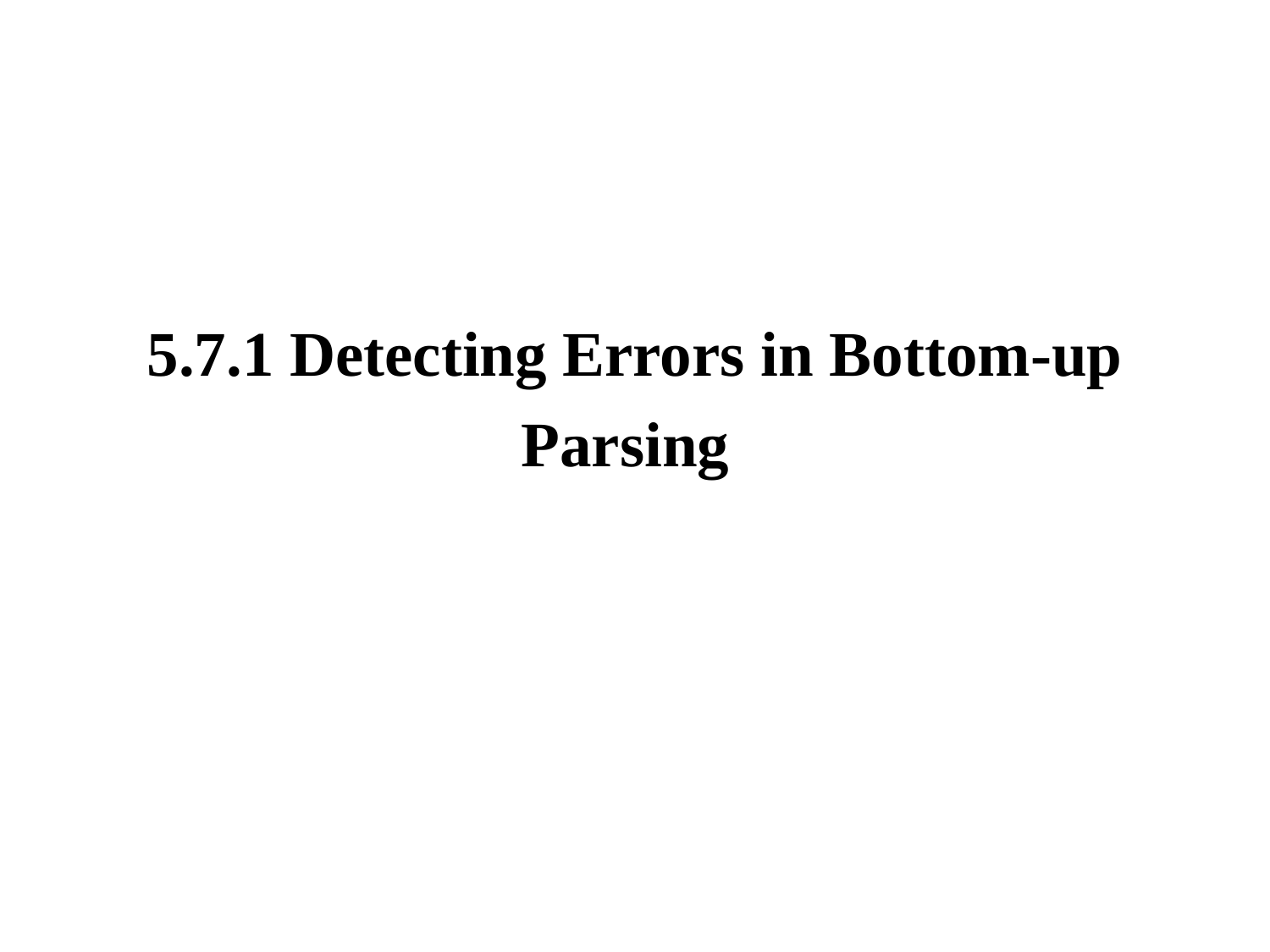

# 5.7.1 Detecting Errors in Bottom-up Parsing